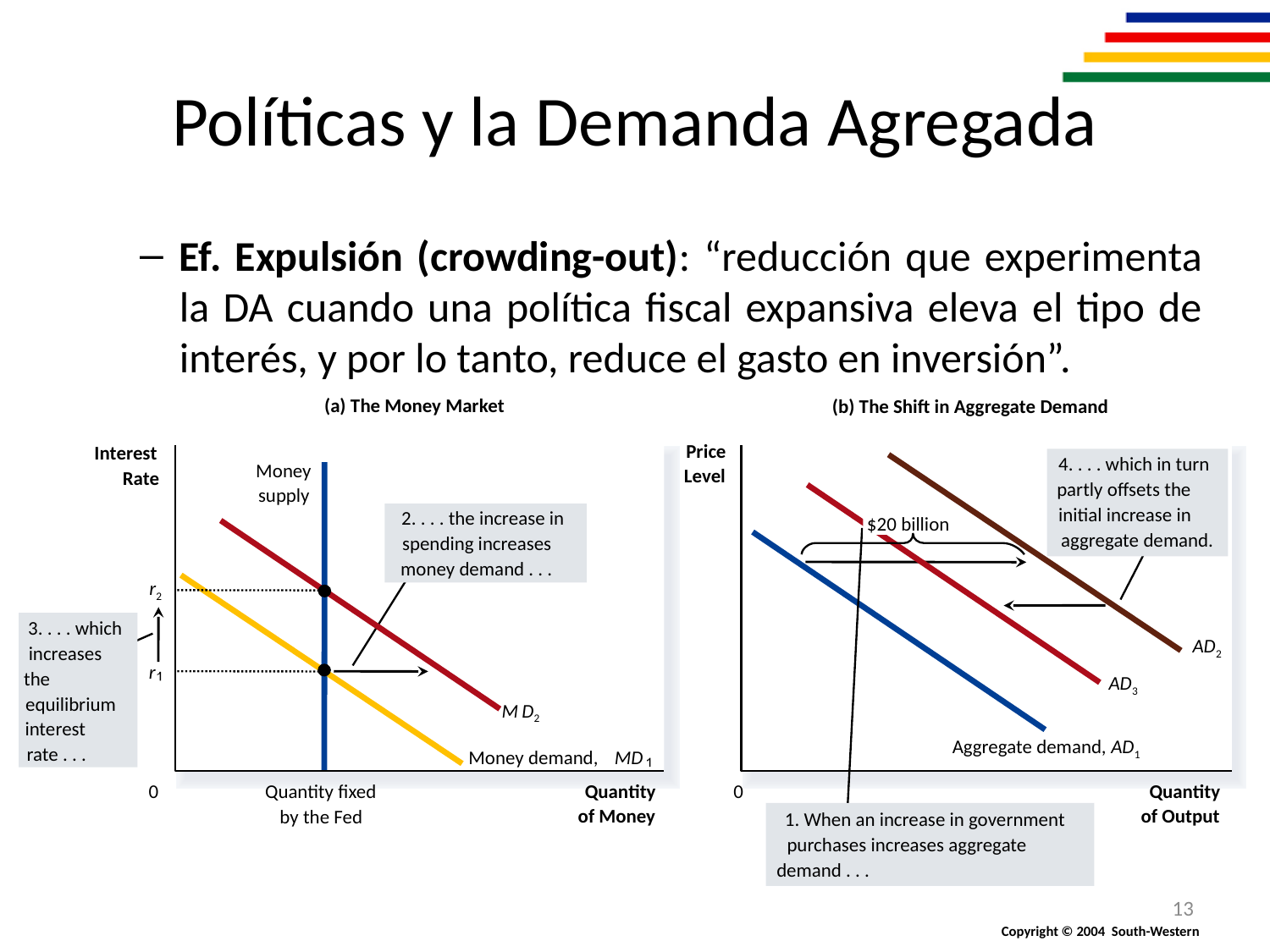

# Políticas y la Demanda Agregada
Ef. Expulsión (crowding-out): “reducción que experimenta la DA cuando una política fiscal expansiva eleva el tipo de interés, y por lo tanto, reduce el gasto en inversión”.

(a) The Money Market
(b) The Shift in Aggregate Demand
Price
Interest

4. . . . which in turn
partly offsets the
initial increase in

aggregate demand.

AD2

Money

Level
Rate
supply

AD3

2. . . . the increase in
spending increases
money demand . . .

$20 billion

M
D2

1. When an increase in government
purchases increases aggregate
demand . . .

r2

3. . . . which

increases
the
equilibrium
interest
rate . . .
r

Aggregate demand, AD1
Money demand,
MD

Quantity
Quantity
0
Quantity fixed
0
of Money
of Output
by the Fed
13
Copyright © 2004  South-Western